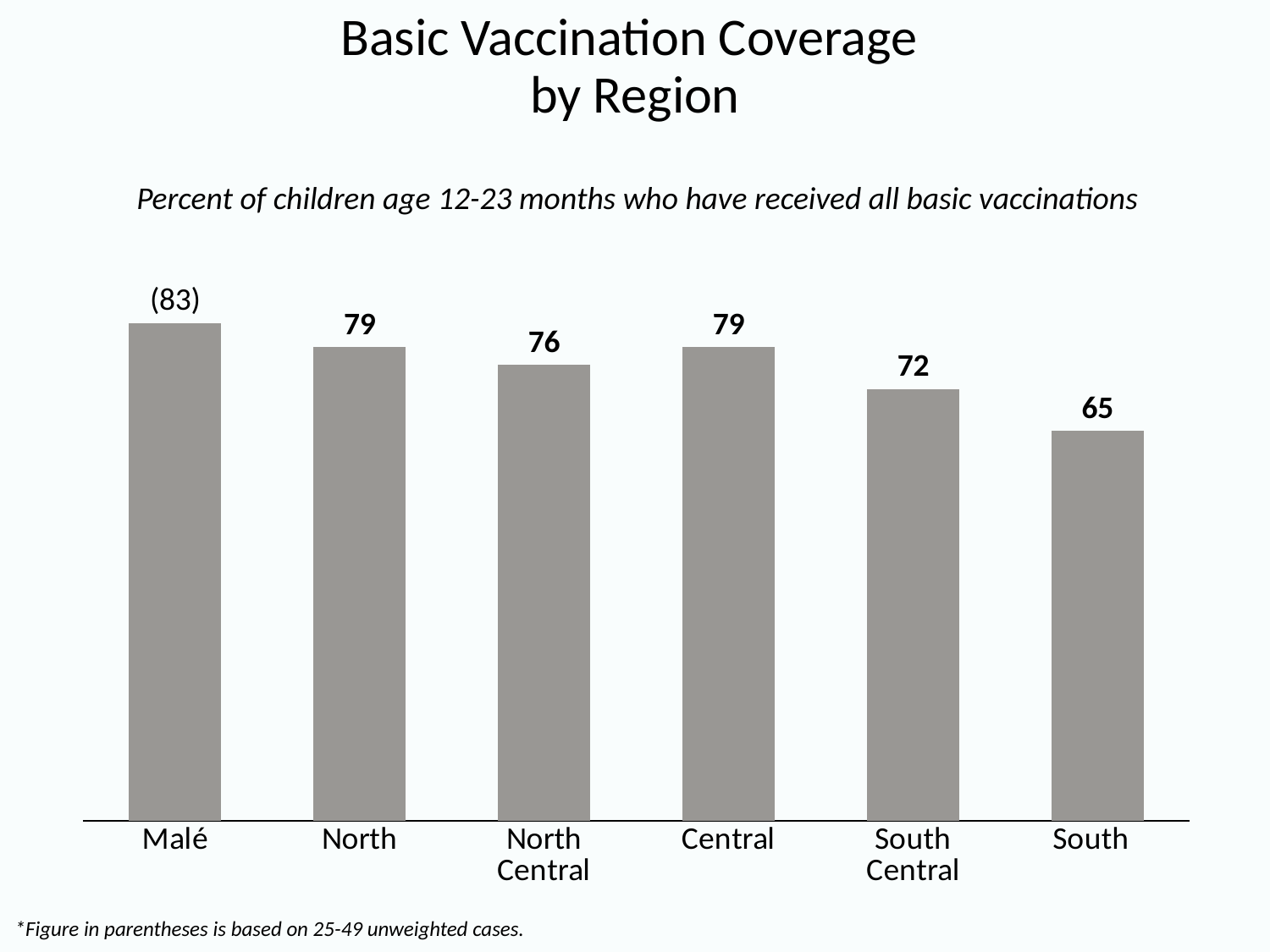

# Basic Vaccination Coverage by Region
Percent of children age 12-23 months who have received all basic vaccinations

### Chart

| Category | Series 1 |
|---|---|
| Malé | 83.0 |
| North | 79.0 |
| North Central | 76.0 |
| Central | 79.0 |
| South Central | 72.0 |
| South   | 65.0 |
*Figure in parentheses is based on 25-49 unweighted cases.